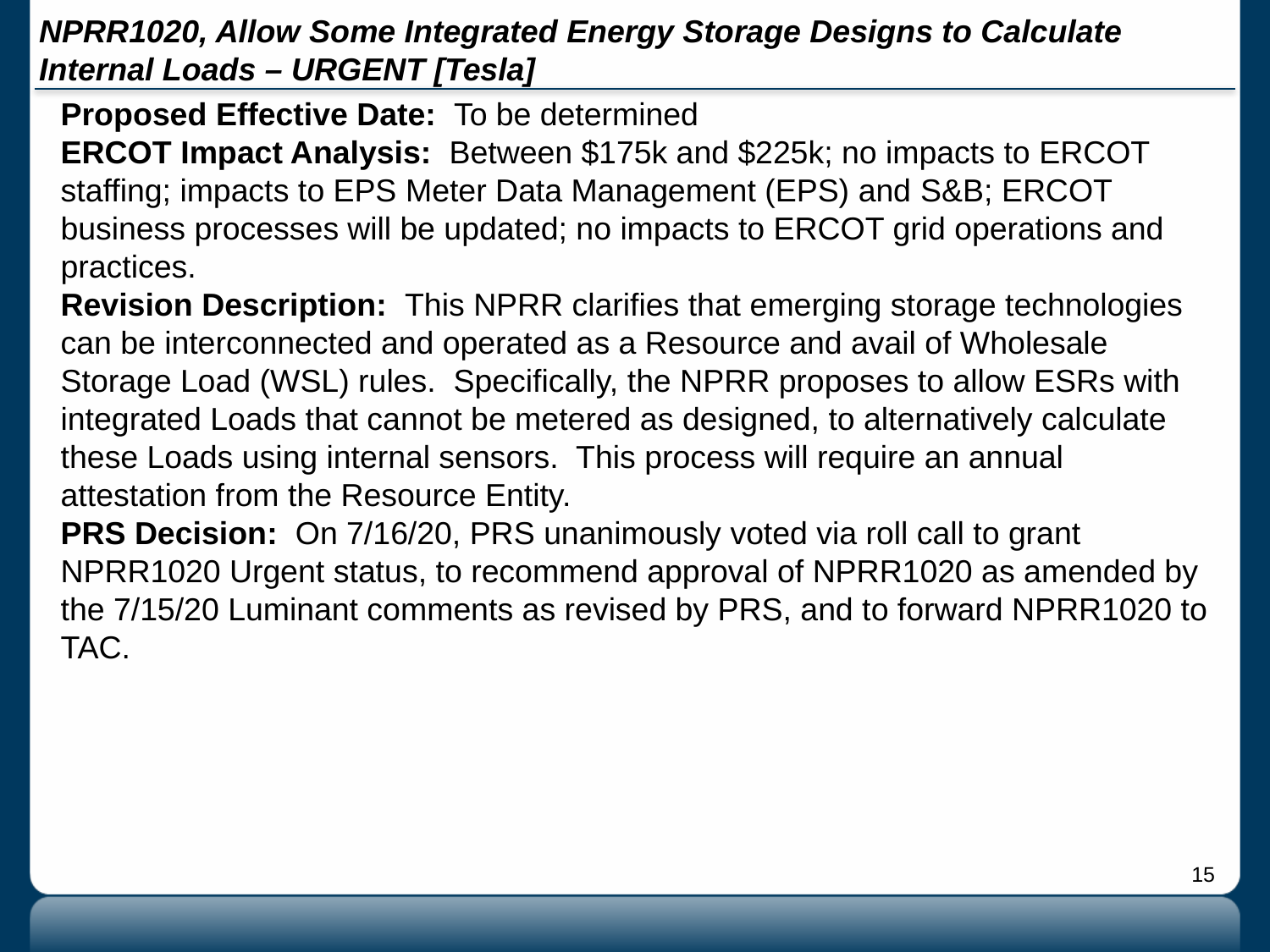

# NPRR1020, Allow Some Integrated Energy Storage Designs to Calculate Internal Loads – URGENT [Tesla]
Proposed Effective Date:  To be determined
ERCOT Impact Analysis:  Between $175k and $225k; no impacts to ERCOT staffing; impacts to EPS Meter Data Management (EPS) and S&B; ERCOT business processes will be updated; no impacts to ERCOT grid operations and practices.
Revision Description:  This NPRR clarifies that emerging storage technologies can be interconnected and operated as a Resource and avail of Wholesale Storage Load (WSL) rules.  Specifically, the NPRR proposes to allow ESRs with integrated Loads that cannot be metered as designed, to alternatively calculate these Loads using internal sensors.  This process will require an annual attestation from the Resource Entity.
PRS Decision:  On 7/16/20, PRS unanimously voted via roll call to grant NPRR1020 Urgent status, to recommend approval of NPRR1020 as amended by the 7/15/20 Luminant comments as revised by PRS, and to forward NPRR1020 to TAC.